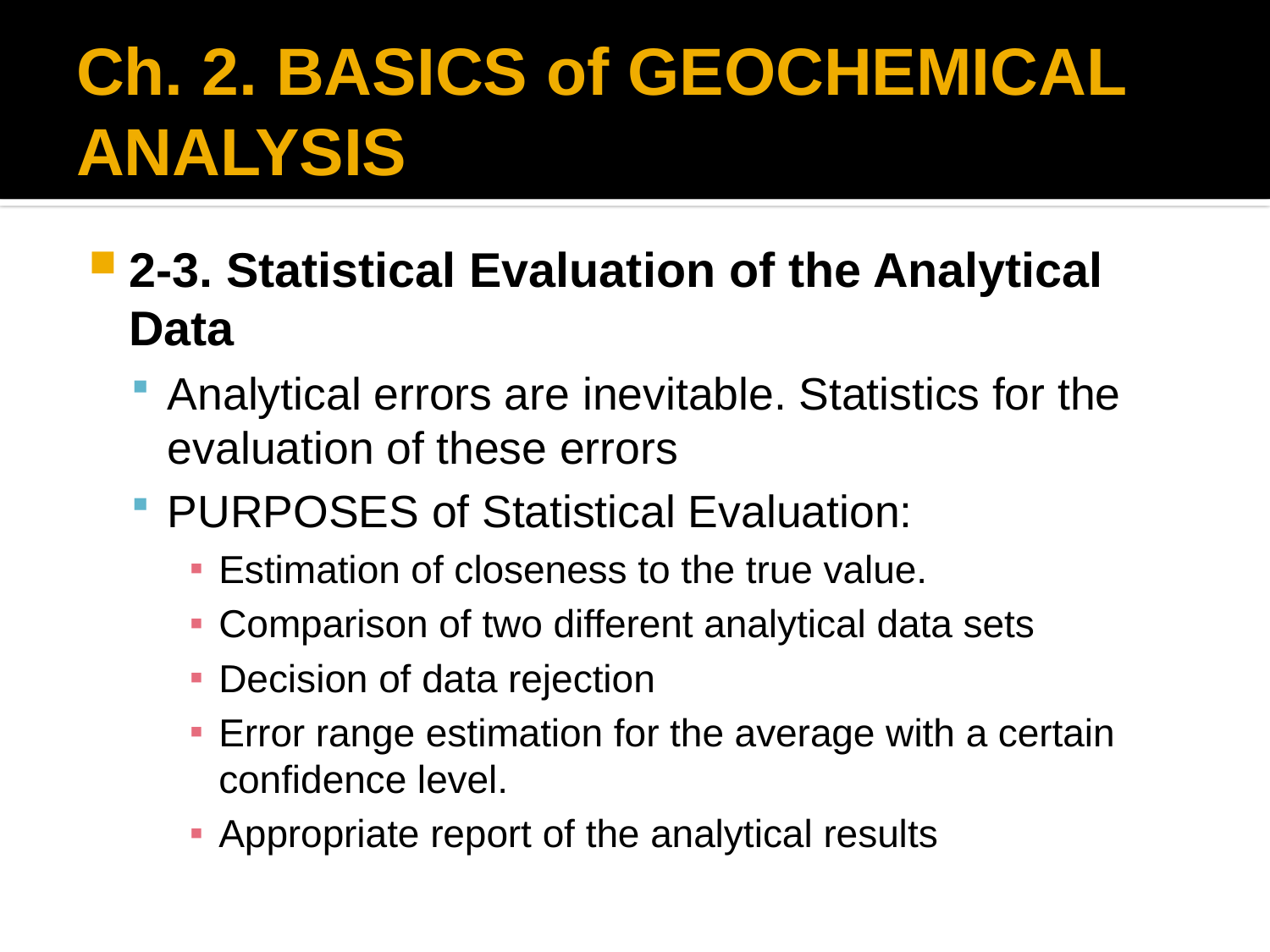

# Ch. 2. BASICS of GEOCHEMICAL ANALYSIS
2-3. Statistical Evaluation of the Analytical Data
Analytical errors are inevitable. Statistics for the evaluation of these errors
PURPOSES of Statistical Evaluation:
Estimation of closeness to the true value.
Comparison of two different analytical data sets
Decision of data rejection
Error range estimation for the average with a certain confidence level.
Appropriate report of the analytical results